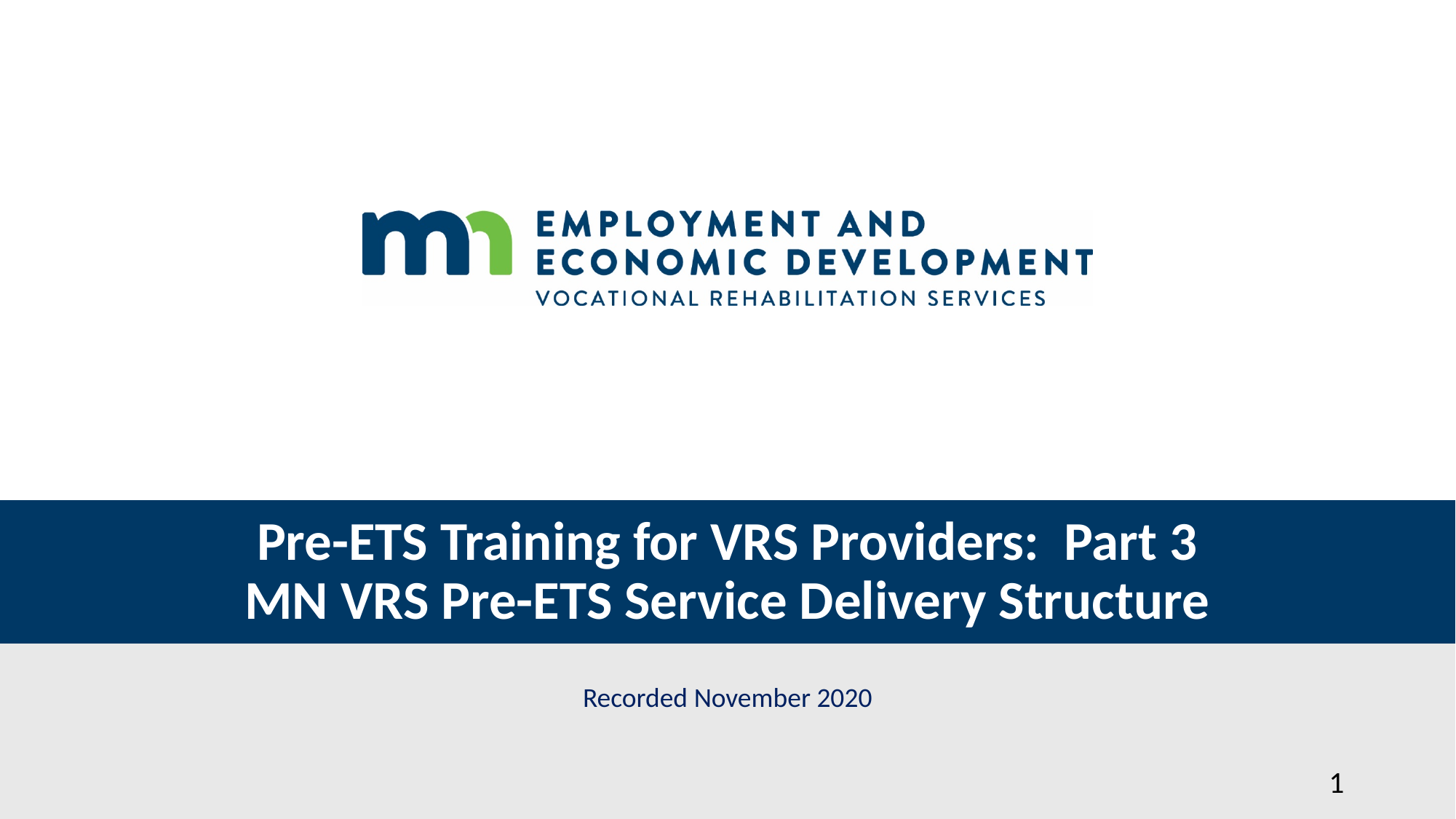

# Pre-ETS Training for VRS Providers:  Part 3 MN VRS Pre-ETS Service Delivery Structure
Recorded November 2020
1